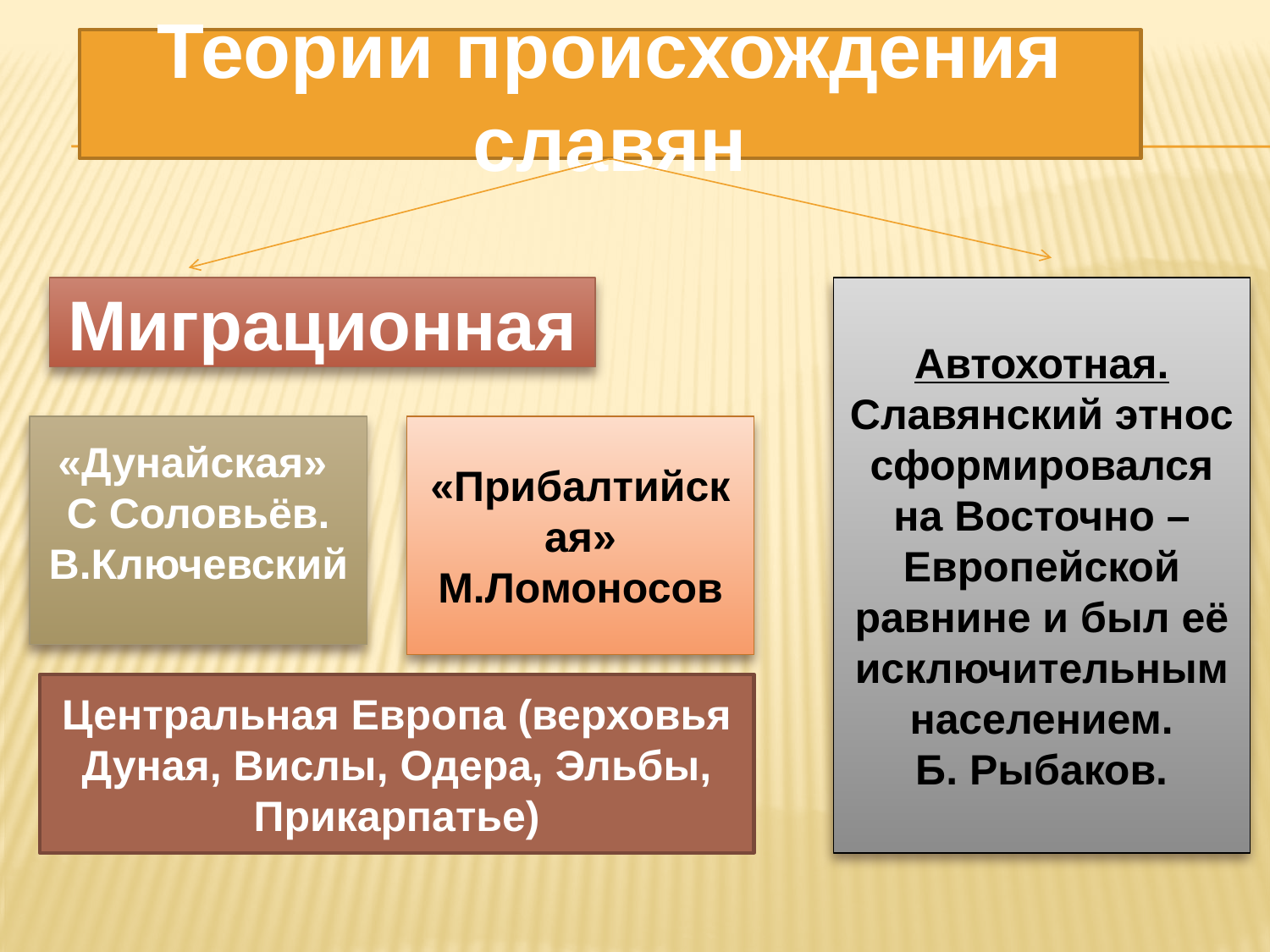

Теории происхождения славян
Миграционная
Автохотная.
Славянский этнос сформировался на Восточно – Европейской равнине и был её исключительным населением.
Б. Рыбаков.
«Дунайская»
С Соловьёв.
В.Ключевский

«Прибалтийская»
М.Ломоносов
Центральная Европа (верховья Дуная, Вислы, Одера, Эльбы, Прикарпатье)